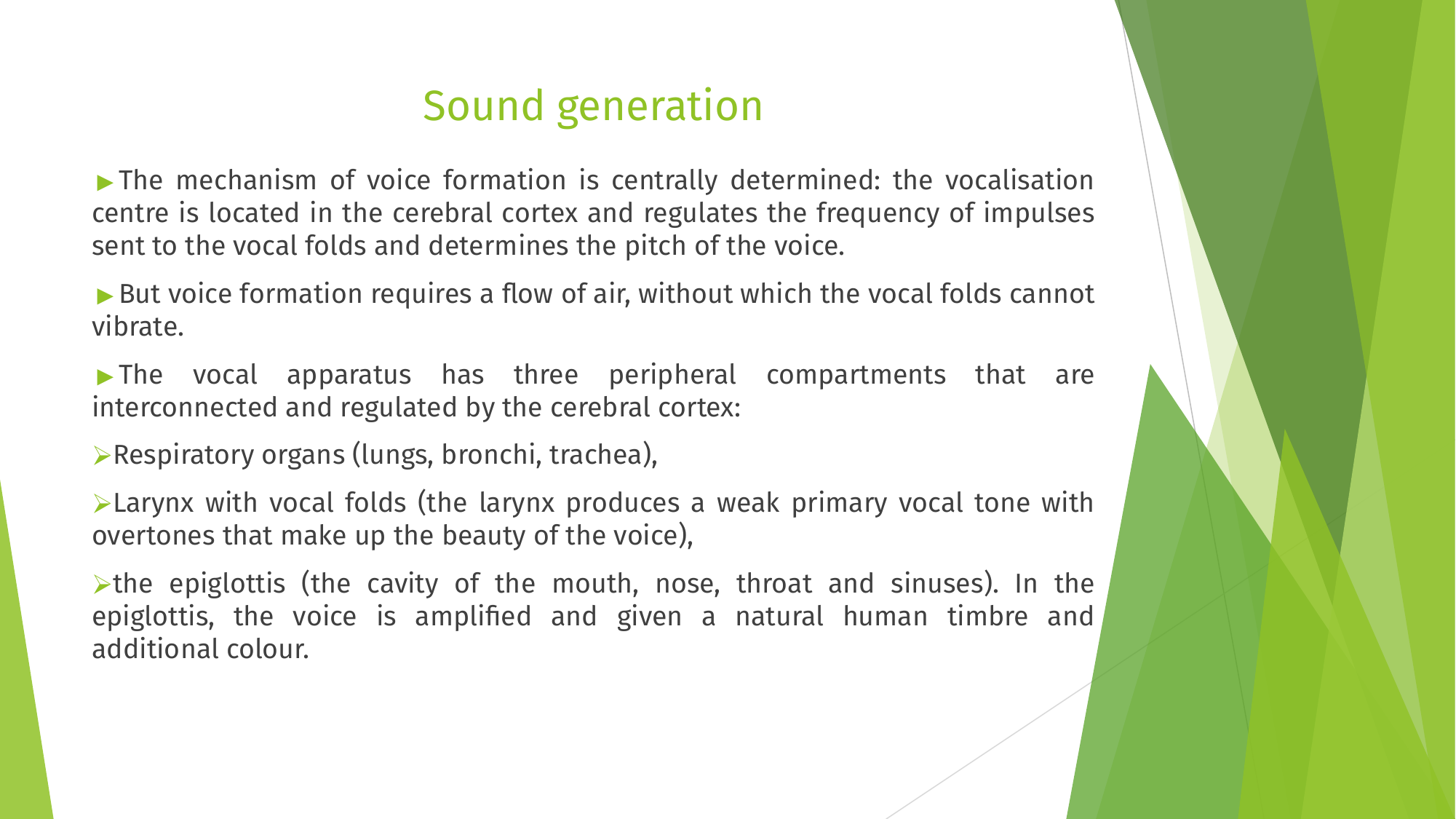

# Sound generation
The mechanism of voice formation is centrally determined: the vocalisation centre is located in the cerebral cortex and regulates the frequency of impulses sent to the vocal folds and determines the pitch of the voice.
But voice formation requires a flow of air, without which the vocal folds cannot vibrate.
The vocal apparatus has three peripheral compartments that are interconnected and regulated by the cerebral cortex:
Respiratory organs (lungs, bronchi, trachea),
Larynx with vocal folds (the larynx produces a weak primary vocal tone with overtones that make up the beauty of the voice),
the epiglottis (the cavity of the mouth, nose, throat and sinuses). In the epiglottis, the voice is amplified and given a natural human timbre and additional colour.